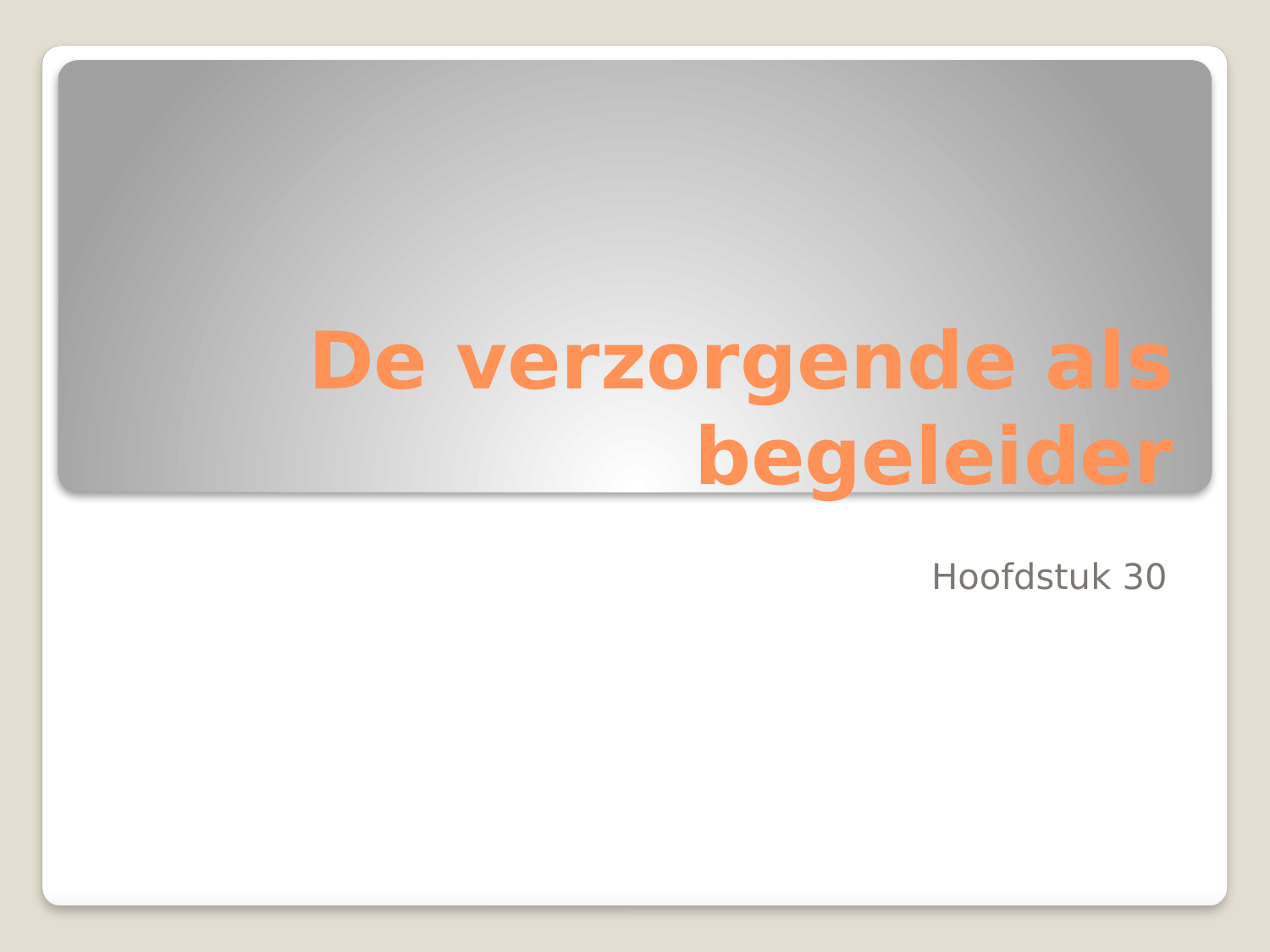

# De verzorgende als begeleider

Hoofdstuk 30